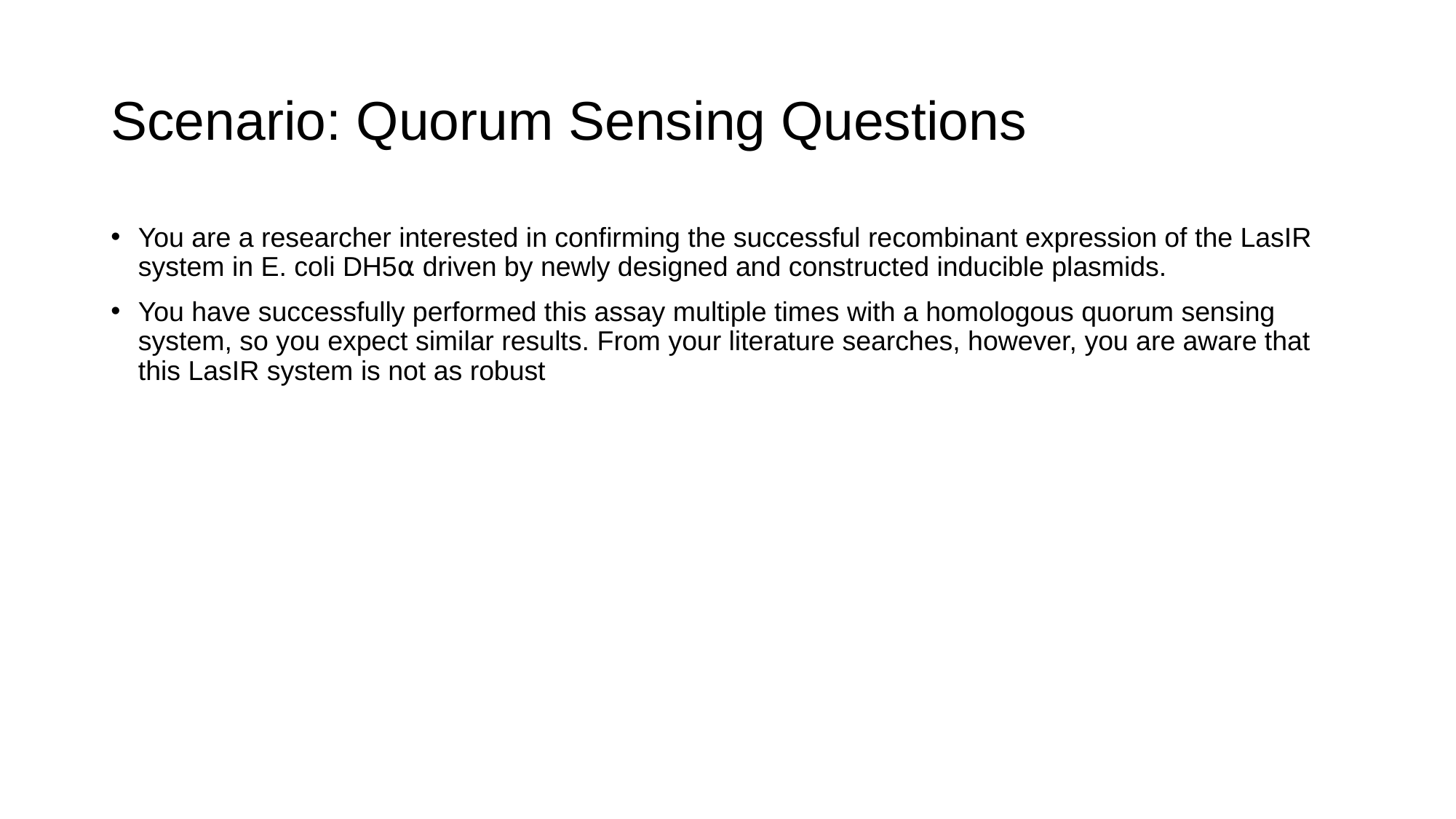

# Scenario: Quorum Sensing Questions
You are a researcher interested in confirming the successful recombinant expression of the LasIR system in E. coli DH5⍺ driven by newly designed and constructed inducible plasmids.
You have successfully performed this assay multiple times with a homologous quorum sensing system, so you expect similar results. From your literature searches, however, you are aware that this LasIR system is not as robust